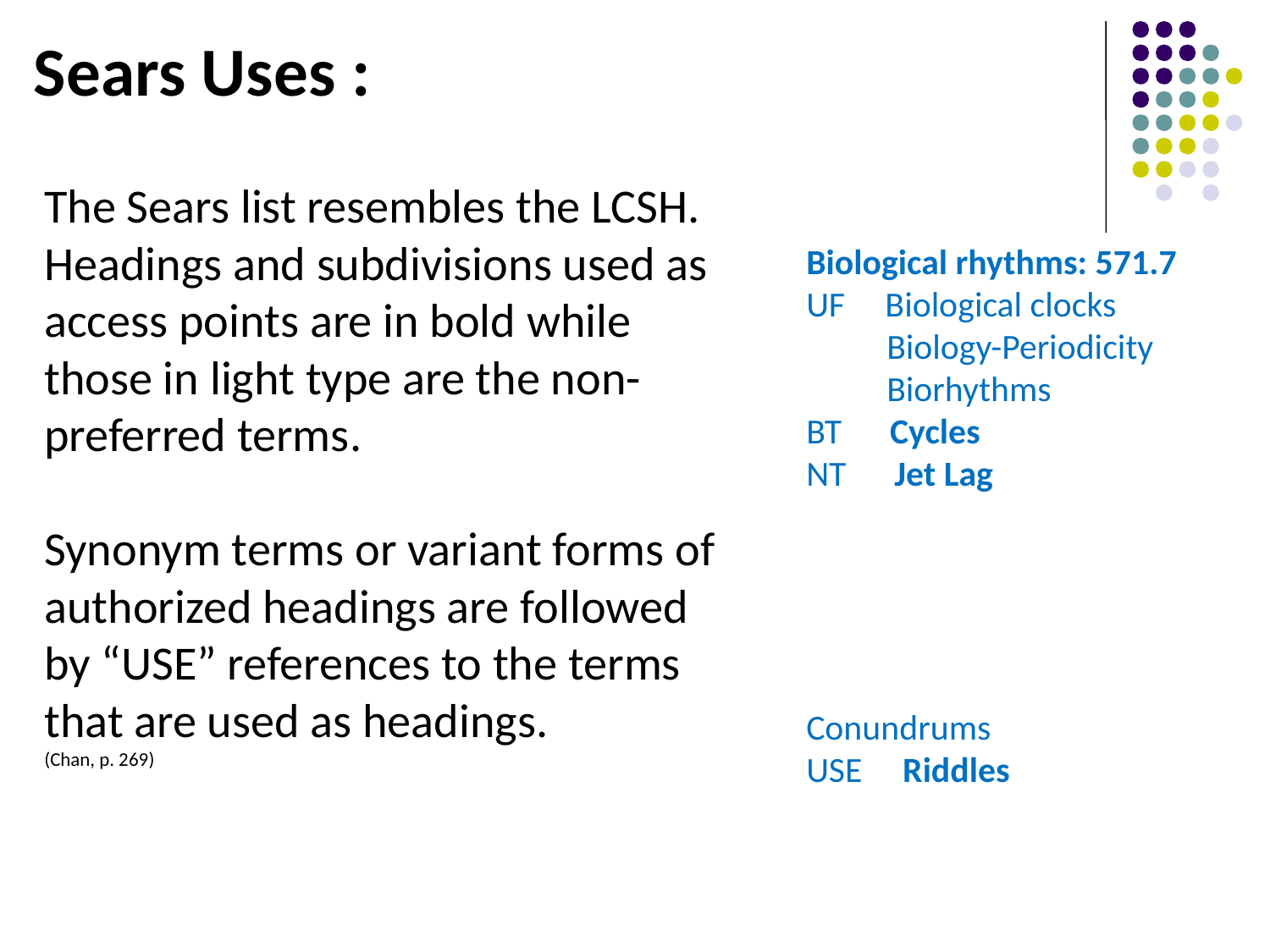

Sears Uses :
The Sears list resembles the LCSH. Headings and subdivisions used as access points are in bold while those in light type are the non-preferred terms.

Synonym terms or variant forms of authorized headings are followed by “USE” references to the terms that are used as headings.
(Chan, p. 269)
Biological rhythms: 571.7
UF     Biological clocks
          Biology-Periodicity
          Biorhythms
BT      Cycles
NT      Jet Lag

Conundrums
USE     Riddles